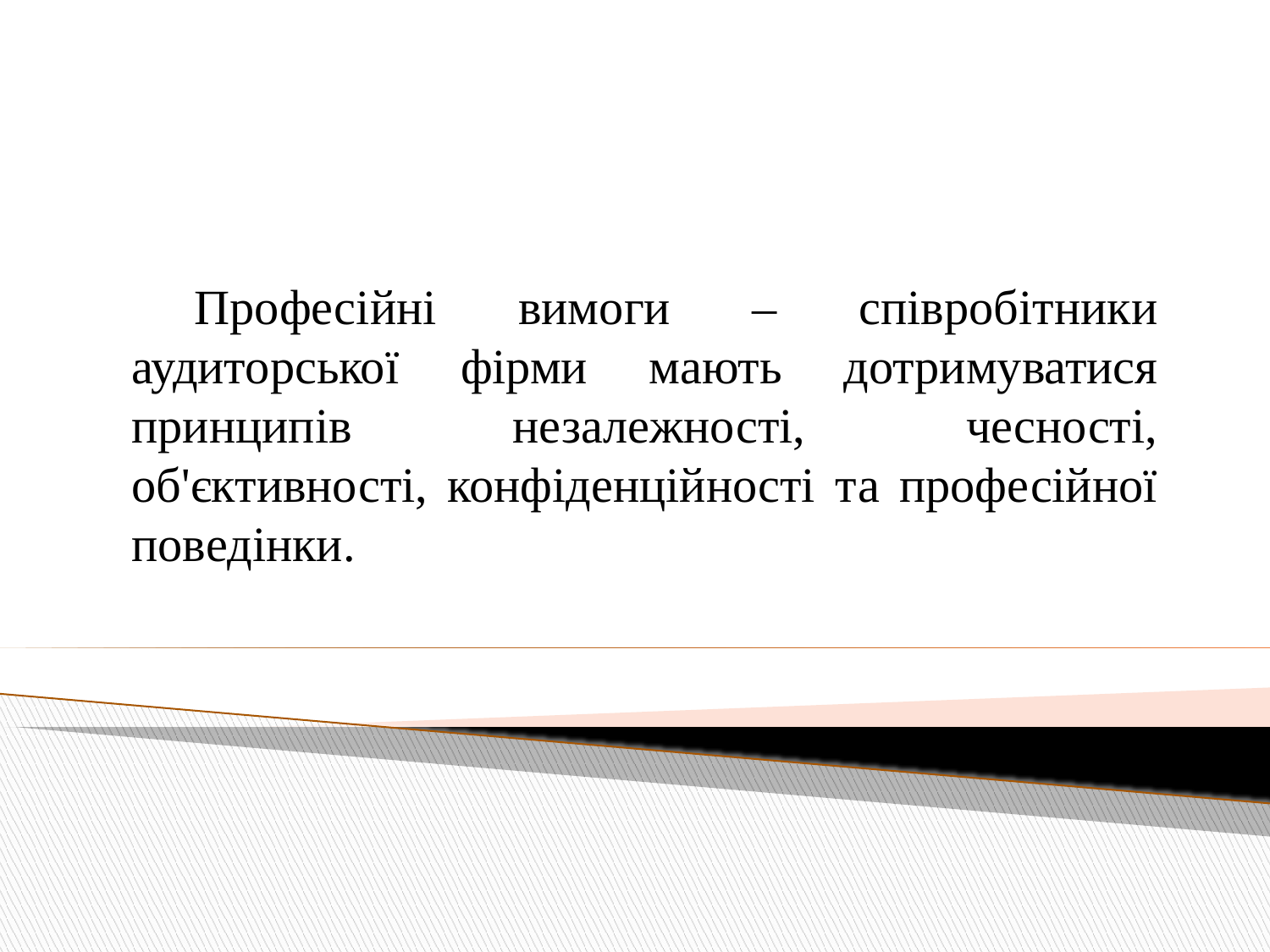

Професійні вимоги – співробітники аудиторської фірми мають дотримуватися принципів незалежності, чесності, об'єктивності, конфіденційності та професійної поведінки.